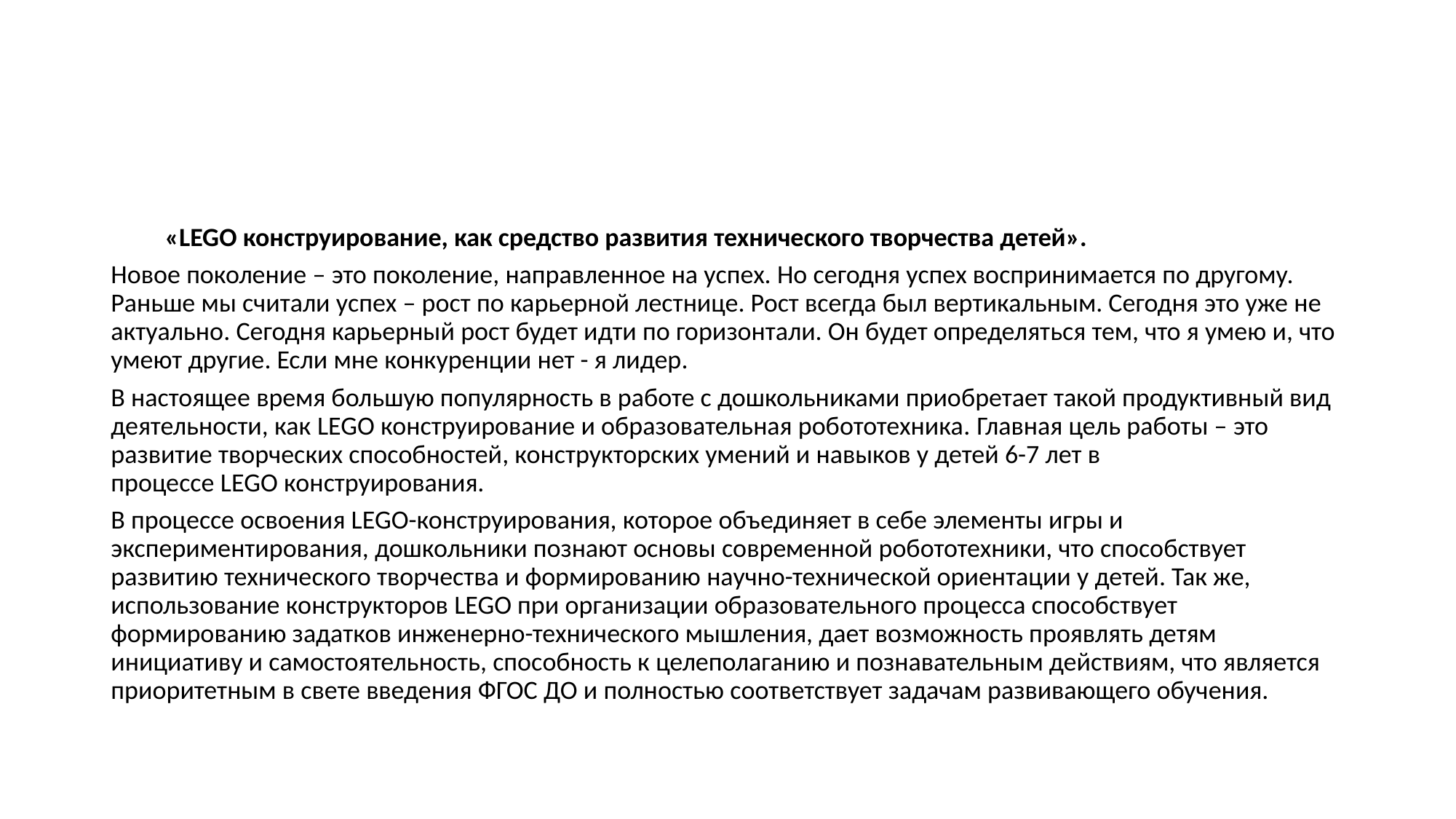

#
         «LEGO конструирование, как средство развития технического творчества детей».
Новое поколение – это поколение, направленное на успех. Но сегодня успех воспринимается по другому. Раньше мы считали успех – рост по карьерной лестнице. Рост всегда был вертикальным. Сегодня это уже не актуально. Сегодня карьерный рост будет идти по горизонтали. Он будет определяться тем, что я умею и, что умеют другие. Если мне конкуренции нет - я лидер.
В настоящее время большую популярность в работе с дошкольниками приобретает такой продуктивный вид деятельности, как LEGO конструирование и образовательная робототехника. Главная цель работы – это развитие творческих способностей, конструкторских умений и навыков у детей 6-7 лет в процессе LEGO конструирования.
В процессе освоения LEGO-конструирования, которое объединяет в себе элементы игры и экспериментирования, дошкольники познают основы современной робототехники, что способствует развитию технического творчества и формированию научно-технической ориентации у детей. Так же, использование конструкторов LEGO при организации образовательного процесса способствует формированию задатков инженерно-технического мышления, дает возможность проявлять детям инициативу и самостоятельность, способность к целеполаганию и познавательным действиям, что является приоритетным в свете введения ФГОС ДО и полностью соответствует задачам развивающего обучения.